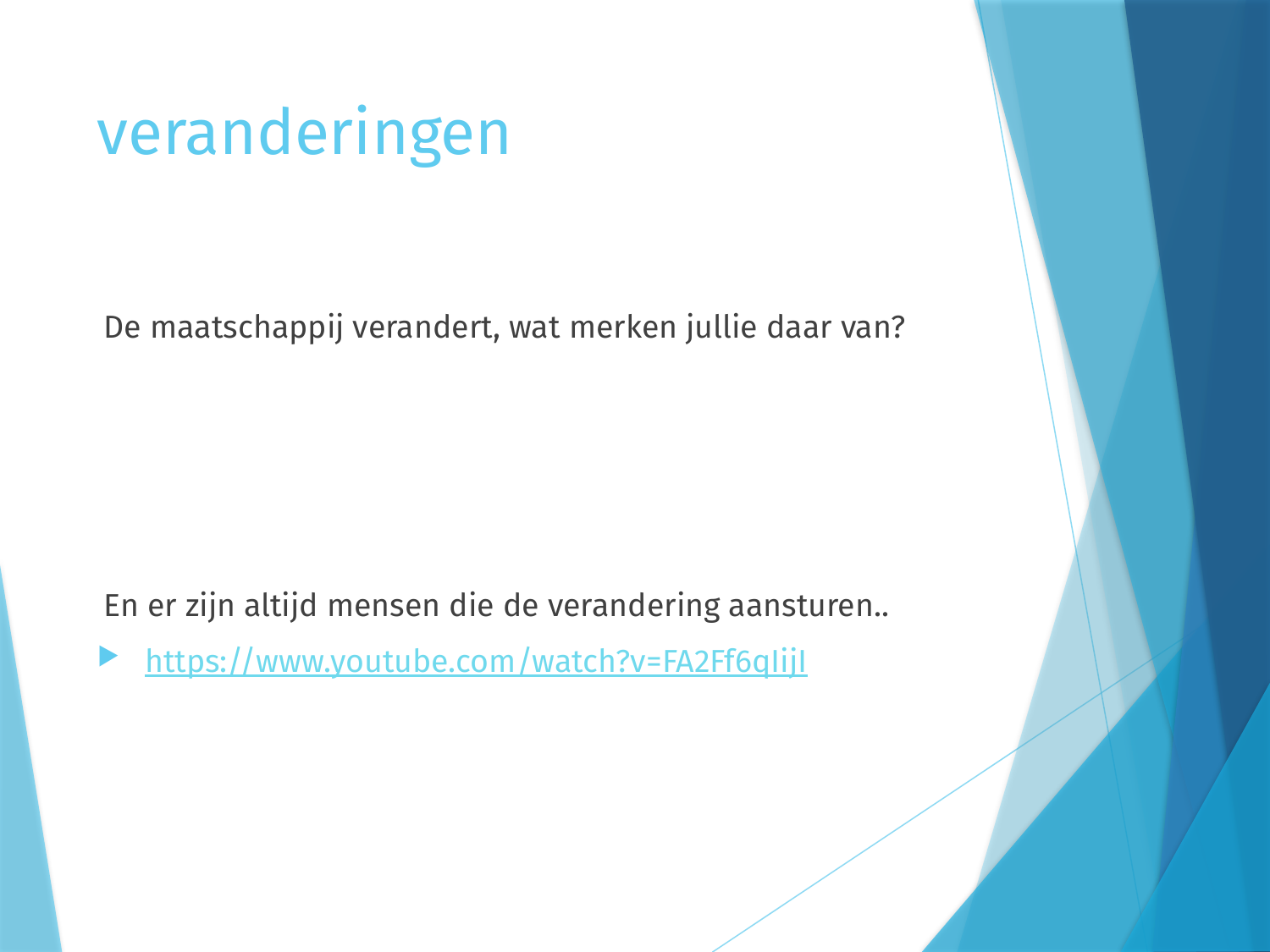

# veranderingen
De maatschappij verandert, wat merken jullie daar van?

En er zijn altijd mensen die de verandering aansturen..
https://www.youtube.com/watch?v=FA2Ff6qIijI